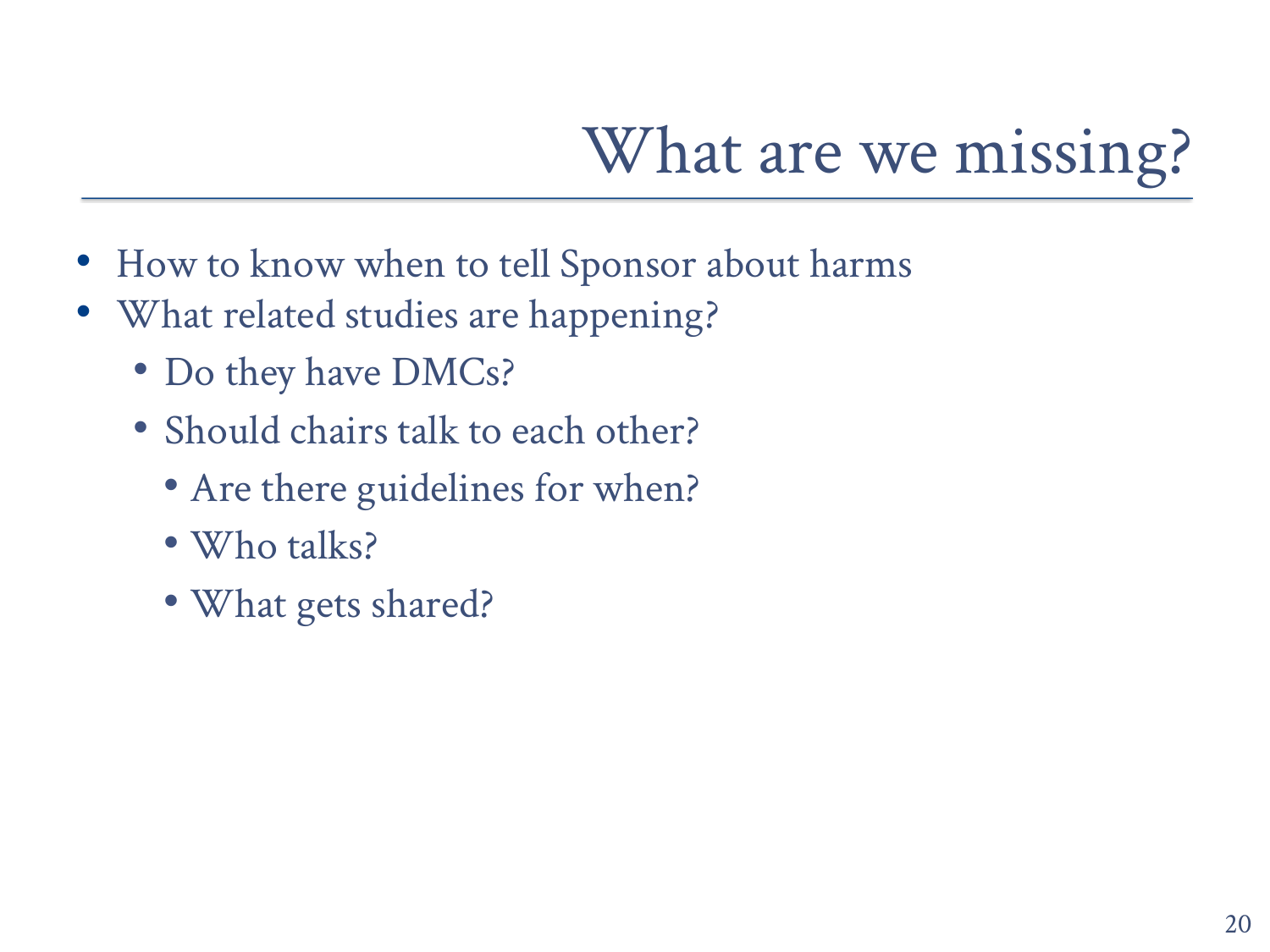

# What are we missing?
How to know when to tell Sponsor about harms
What related studies are happening?
Do they have DMCs?
Should chairs talk to each other?
Are there guidelines for when?
Who talks?
What gets shared?

20